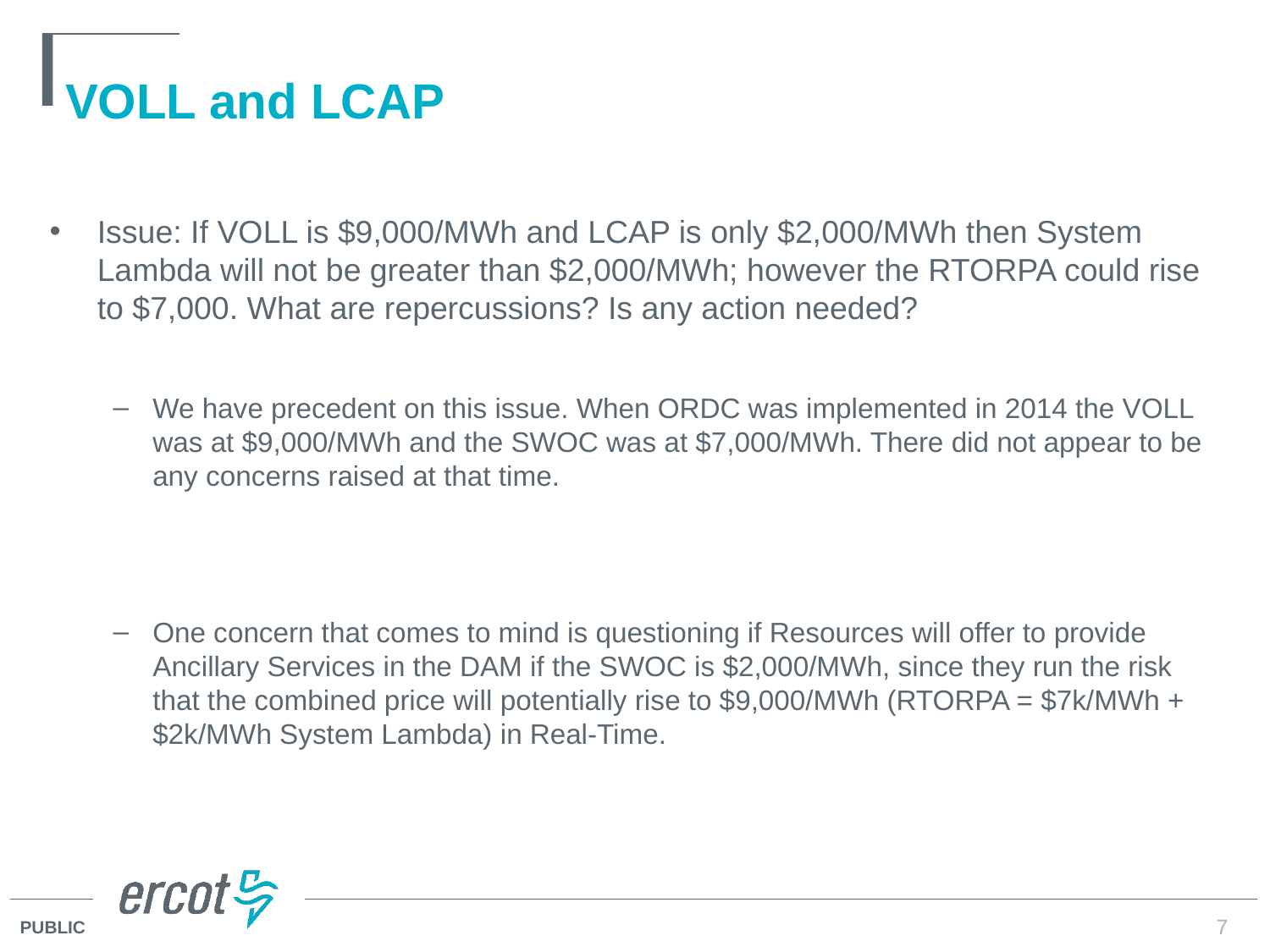

# VOLL and LCAP

Issue: If VOLL is $9,000/MWh and LCAP is only $2,000/MWh then System Lambda will not be greater than $2,000/MWh; however the RTORPA could rise to $7,000. What are repercussions? Is any action needed?

We have precedent on this issue. When ORDC was implemented in 2014 the VOLL was at $9,000/MWh and the SWOC was at $7,000/MWh. There did not appear to be any concerns raised at that time.

One concern that comes to mind is questioning if Resources will offer to provide Ancillary Services in the DAM if the SWOC is $2,000/MWh, since they run the risk that the combined price will potentially rise to $9,000/MWh (RTORPA = $7k/MWh + $2k/MWh System Lambda) in Real-Time.

7